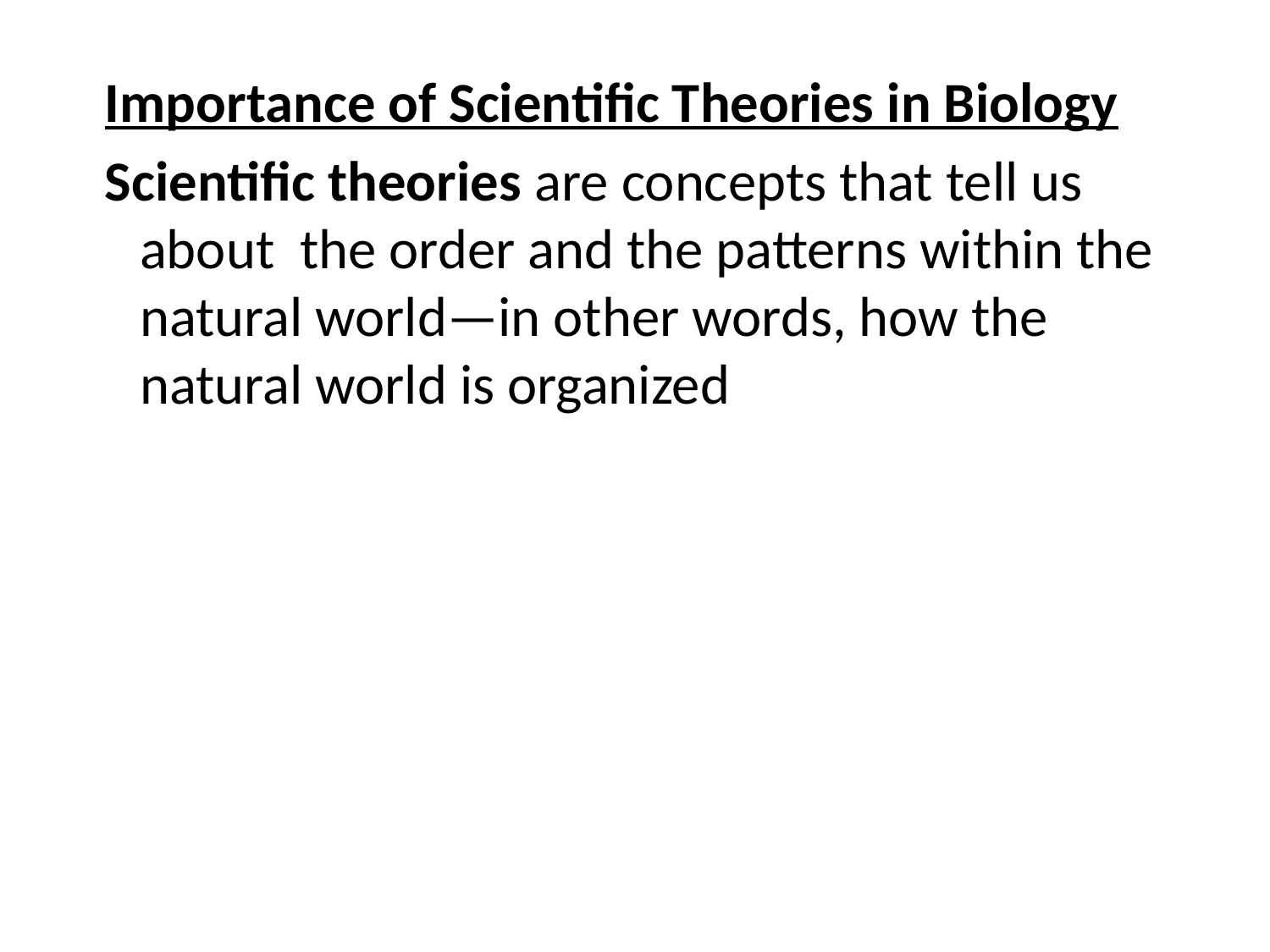

#
 Importance of Scientific Theories in Biology
 Scientific theories are concepts that tell us about  the order and the patterns within the natural world—in other words, how the natural world is organized